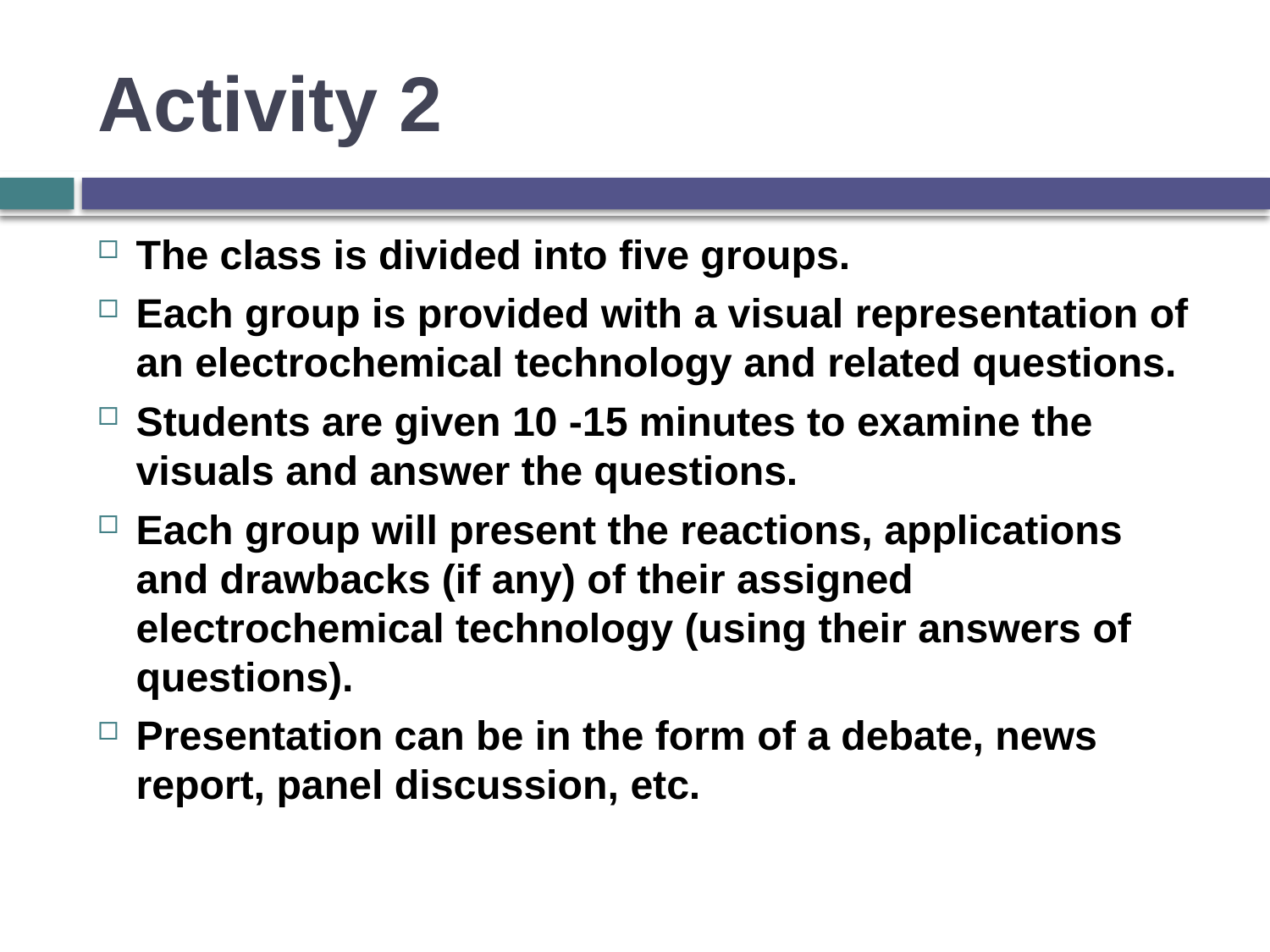

# Activity 2
The class is divided into five groups.
Each group is provided with a visual representation of an electrochemical technology and related questions.
Students are given 10 -15 minutes to examine the visuals and answer the questions.
Each group will present the reactions, applications and drawbacks (if any) of their assigned electrochemical technology (using their answers of questions).
Presentation can be in the form of a debate, news report, panel discussion, etc.